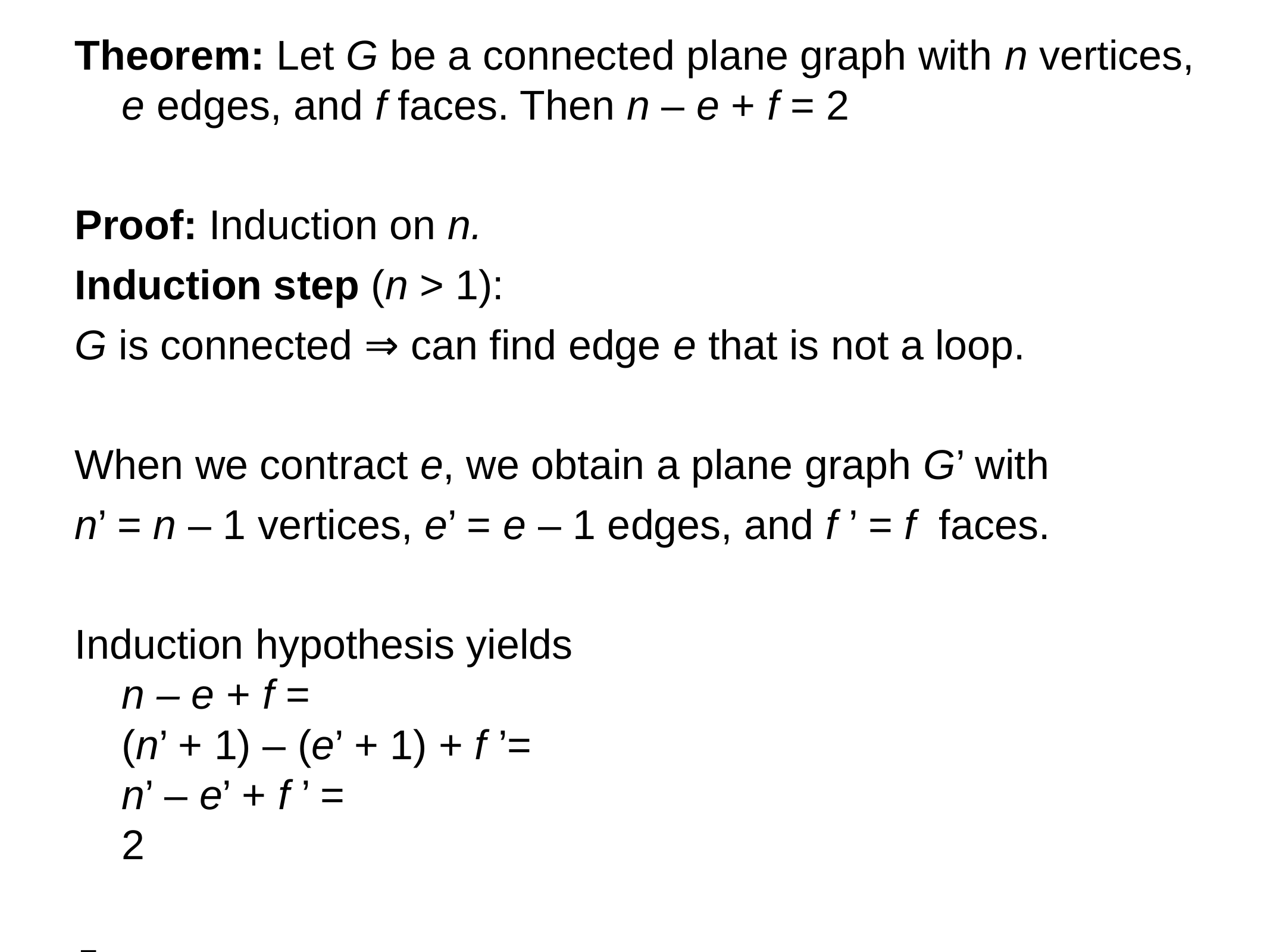

Theorem: Let G be a connected plane graph with n vertices, e edges, and f faces. Then n – e + f = 2

Proof: Induction on n.
Induction step (n > 1):
G is connected ⇒ can find edge e that is not a loop.

When we contract e, we obtain a plane graph G’ with
n’ = n – 1 vertices, e’ = e – 1 edges, and f ’ = f  faces.

Induction hypothesis yields
n – e + f =
(n’ + 1) – (e’ + 1) + f ’=
n’ – e’ + f ’ =
2

∎
12